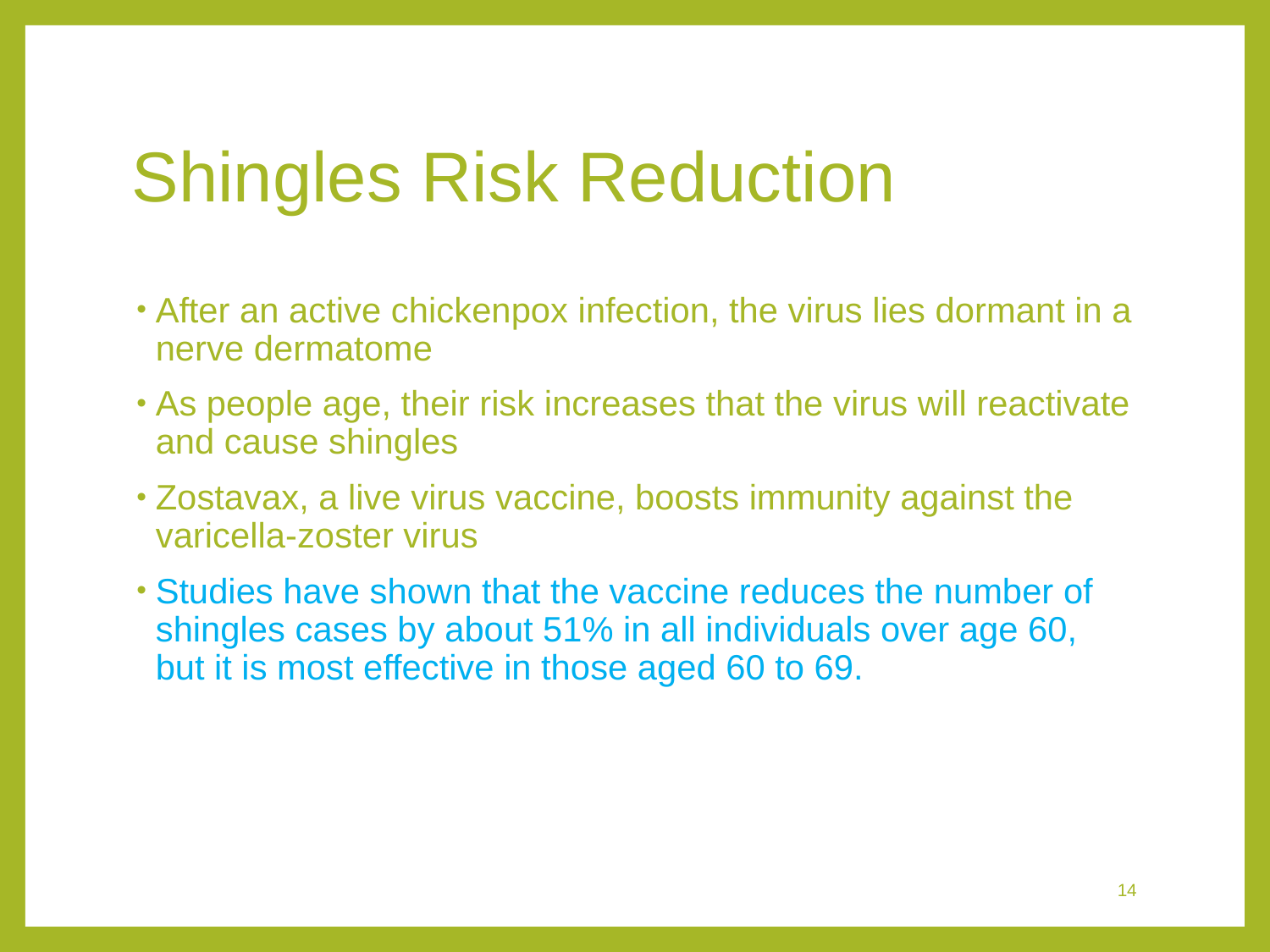

# Shingles Risk Reduction
After an active chickenpox infection, the virus lies dormant in a nerve dermatome
As people age, their risk increases that the virus will reactivate and cause shingles
Zostavax, a live virus vaccine, boosts immunity against the varicella-zoster virus
Studies have shown that the vaccine reduces the number of shingles cases by about 51% in all individuals over age 60, but it is most effective in those aged 60 to 69.

 14